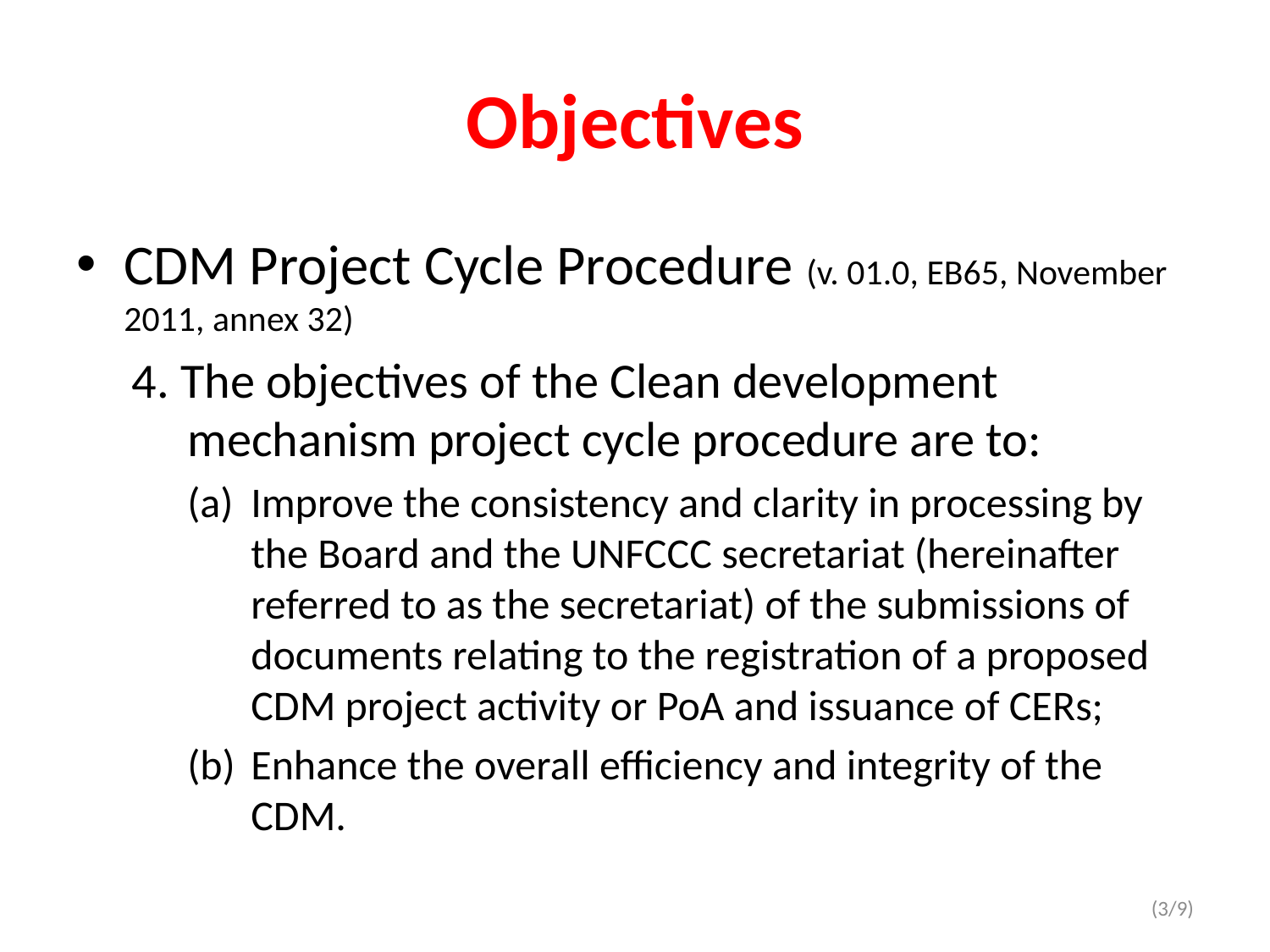

(3/9)
# Objectives
CDM Project Cycle Procedure (v. 01.0, EB65, November 2011, annex 32)
4. The objectives of the Clean development mechanism project cycle procedure are to:
Improve the consistency and clarity in processing by the Board and the UNFCCC secretariat (hereinafter referred to as the secretariat) of the submissions of documents relating to the registration of a proposed CDM project activity or PoA and issuance of CERs;
Enhance the overall efficiency and integrity of the CDM.